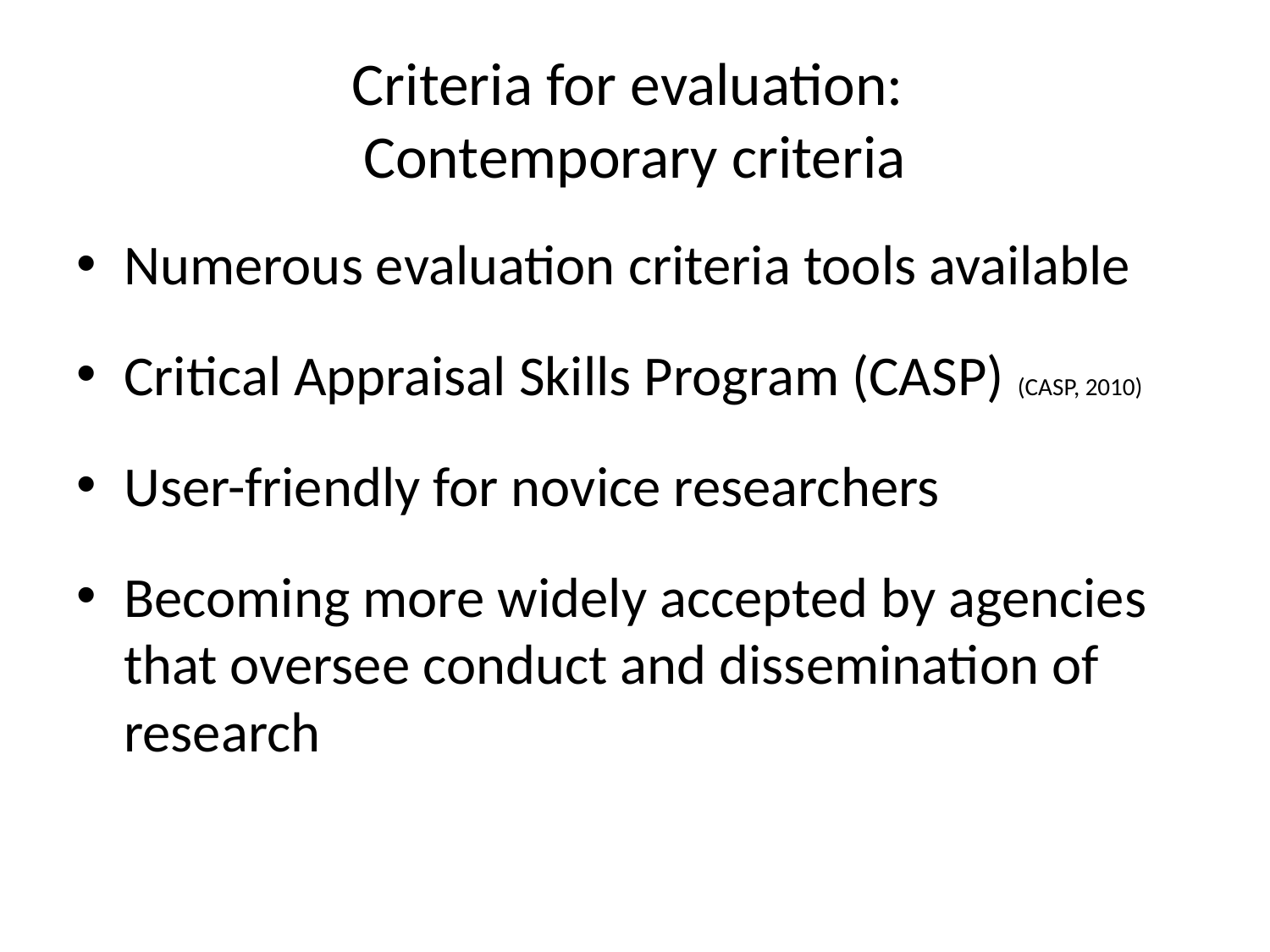

# Criteria for evaluation: Contemporary criteria
Numerous evaluation criteria tools available
Critical Appraisal Skills Program (CASP) (CASP, 2010)
User-friendly for novice researchers
Becoming more widely accepted by agencies that oversee conduct and dissemination of research